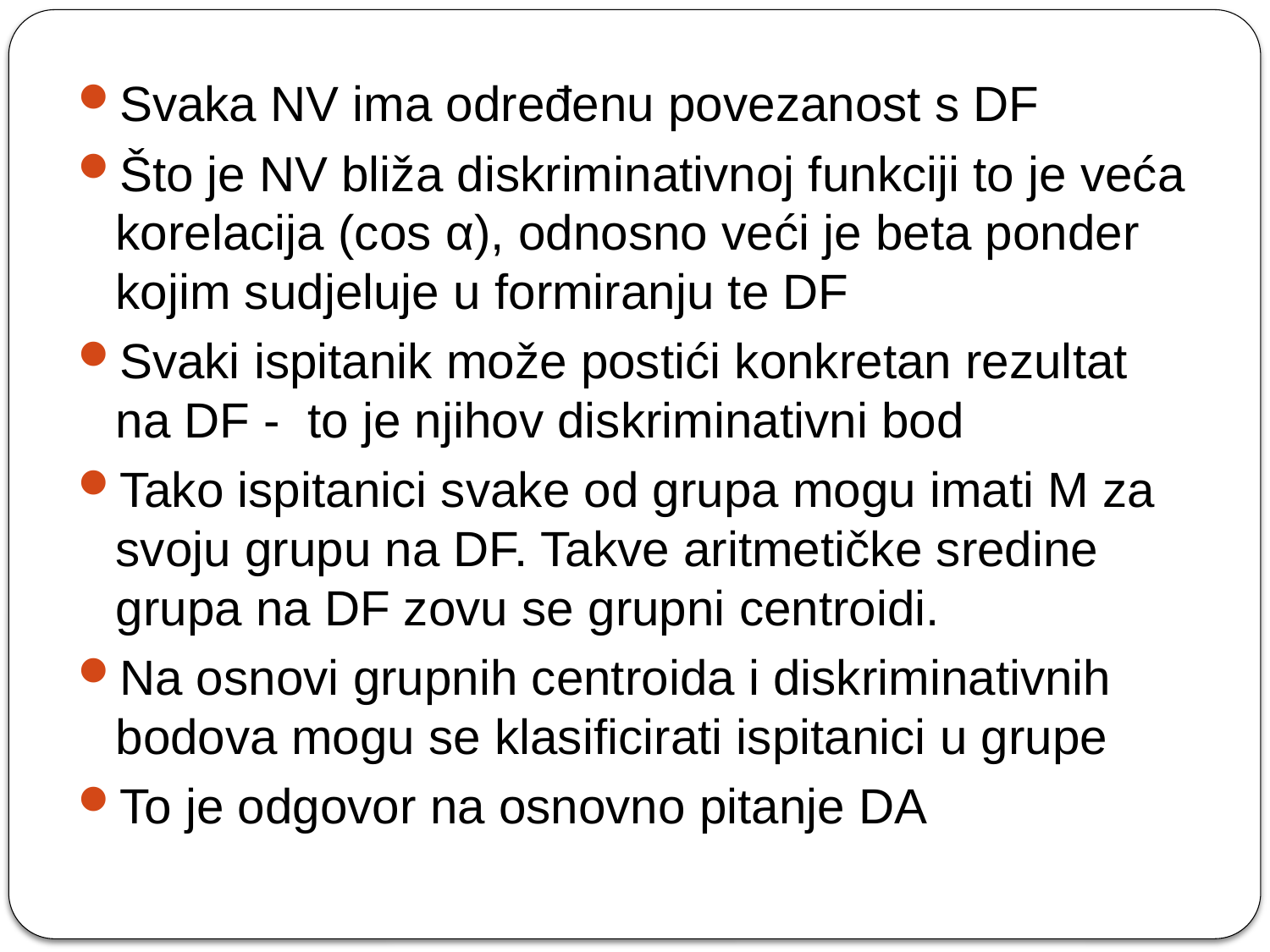

Svaka NV ima određenu povezanost s DF
Što je NV bliža diskriminativnoj funkciji to je veća korelacija (cos α), odnosno veći je beta ponder kojim sudjeluje u formiranju te DF
Svaki ispitanik može postići konkretan rezultat na DF -  to je njihov diskriminativni bod
Tako ispitanici svake od grupa mogu imati M za svoju grupu na DF. Takve aritmetičke sredine grupa na DF zovu se grupni centroidi.
Na osnovi grupnih centroida i diskriminativnih bodova mogu se klasificirati ispitanici u grupe
To je odgovor na osnovno pitanje DA